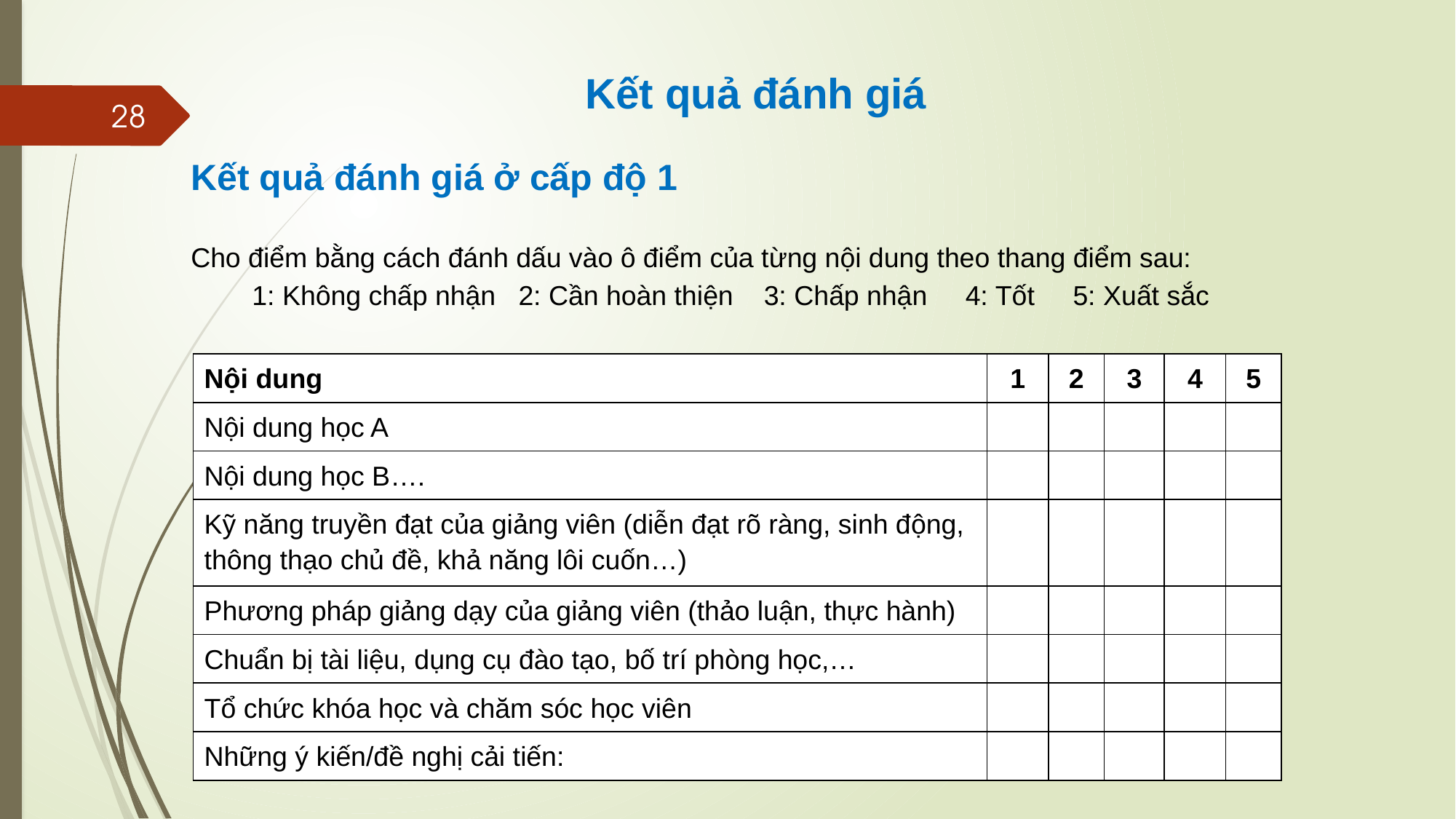

Kết quả đánh giá
28
Kết quả đánh giá ở cấp độ 1

Cho điểm bằng cách đánh dấu vào ô điểm của từng nội dung theo thang điểm sau:                 1: Không chấp nhận   2: Cần hoàn thiện    3: Chấp nhận     4: Tốt     5: Xuất sắc
| Nội dung | 1 | 2 | 3 | 4 | 5 |
| --- | --- | --- | --- | --- | --- |
| Nội dung học A |  |  |  |  |  |
| Nội dung học B…. |  |  |  |  |  |
| Kỹ năng truyền đạt của giảng viên (diễn đạt rõ ràng, sinh động, thông thạo chủ đề, khả năng lôi cuốn…) |  |  |  |  |  |
| Phương pháp giảng dạy của giảng viên (thảo luận, thực hành) |  |  |  |  |  |
| Chuẩn bị tài liệu, dụng cụ đào tạo, bố trí phòng học,… |  |  |  |  |  |
| Tổ chức khóa học và chăm sóc học viên |  |  |  |  |  |
| Những ý kiến/đề nghị cải tiến: |  |  |  |  |  |
LU05-Tổ chức thực hiện & Giám sát/Đánh giá